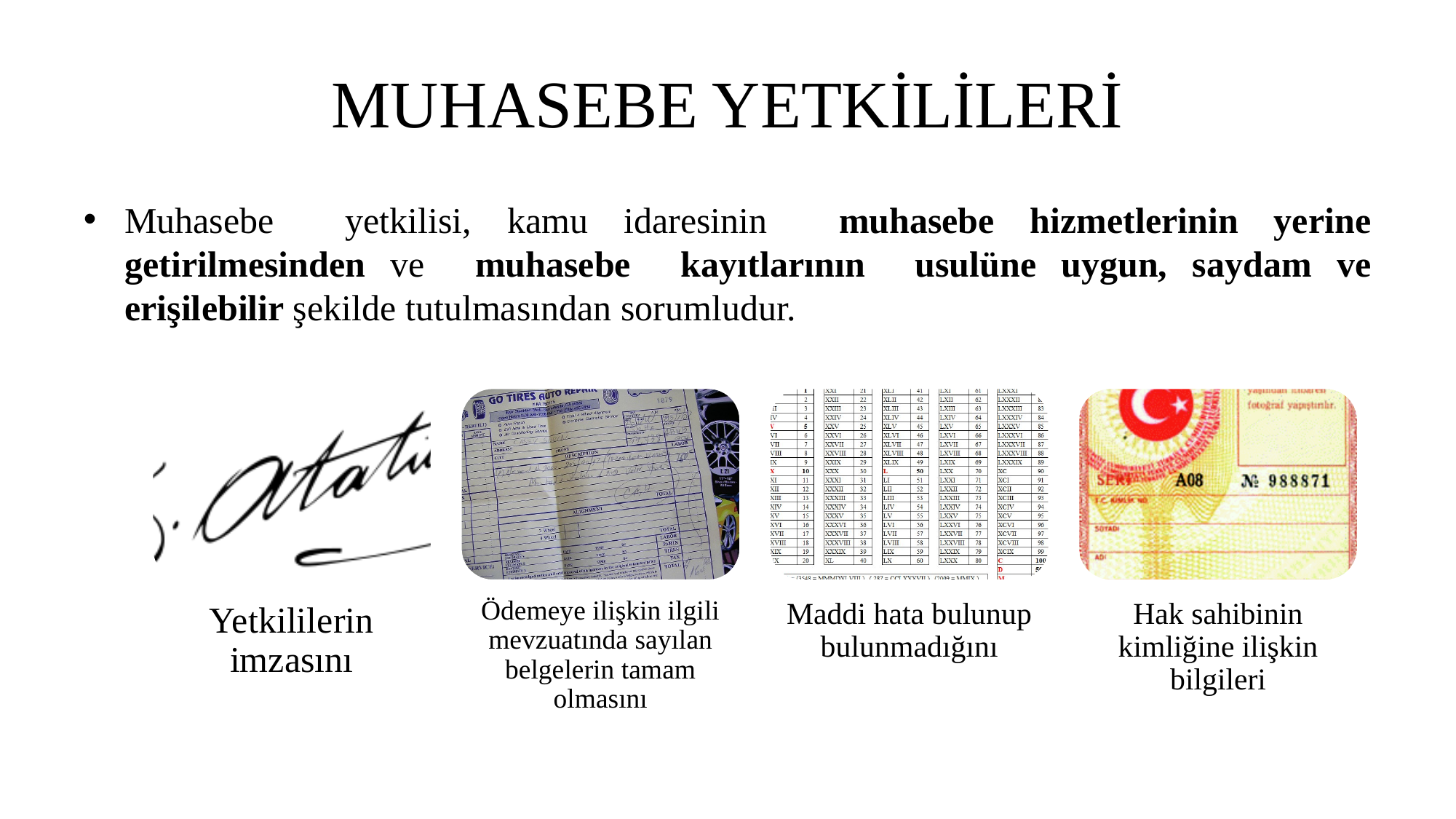

# MUHASEBE YETKİLİLERİ
Muhasebe  yetkilisi, kamu idaresinin  muhasebe hizmetlerinin yerine getirilmesinden ve  muhasebe  kayıtlarının  usulüne uygun, saydam ve erişilebilir şekilde tutulmasından sorumludur.

Yetkililerin imzasını
Ödemeye ilişkin ilgili mevzuatında sayılan belgelerin tamam olmasını
Maddi hata bulunup bulunmadığını
Hak sahibinin kimliğine ilişkin bilgileri